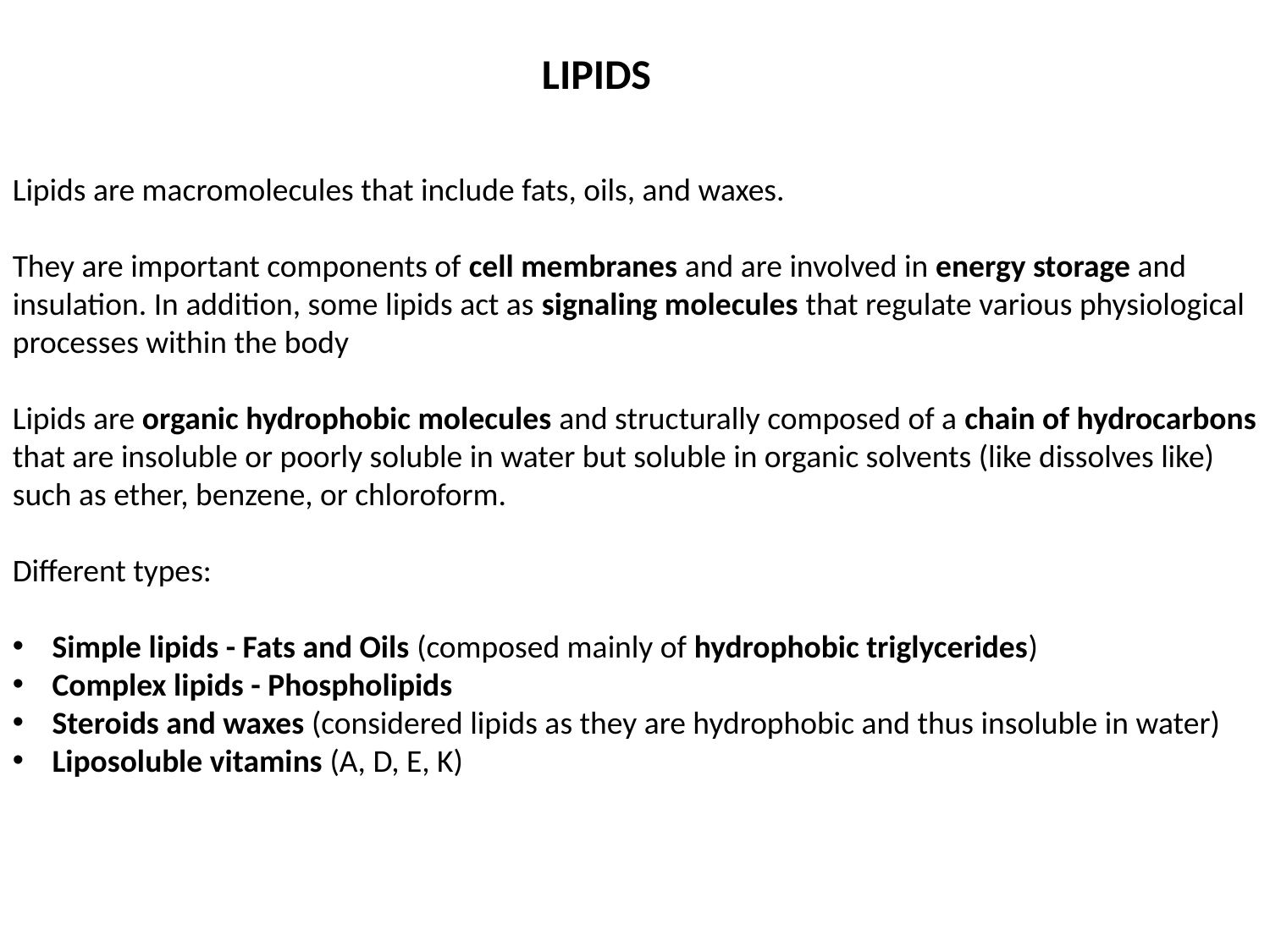

LIPIDS
Lipids are macromolecules that include fats, oils, and waxes.

They are important components of cell membranes and are involved in energy storage and insulation. In addition, some lipids act as signaling molecules that regulate various physiological processes within the body

Lipids are organic hydrophobic molecules and structurally composed of a chain of hydrocarbons that are insoluble or poorly soluble in water but soluble in organic solvents (like dissolves like) such as ether, benzene, or chloroform.

Different types:

Simple lipids - Fats and Oils (composed mainly of hydrophobic triglycerides)
Complex lipids - Phospholipids
Steroids and waxes (considered lipids as they are hydrophobic and thus insoluble in water)
Liposoluble vitamins (A, D, E, K)